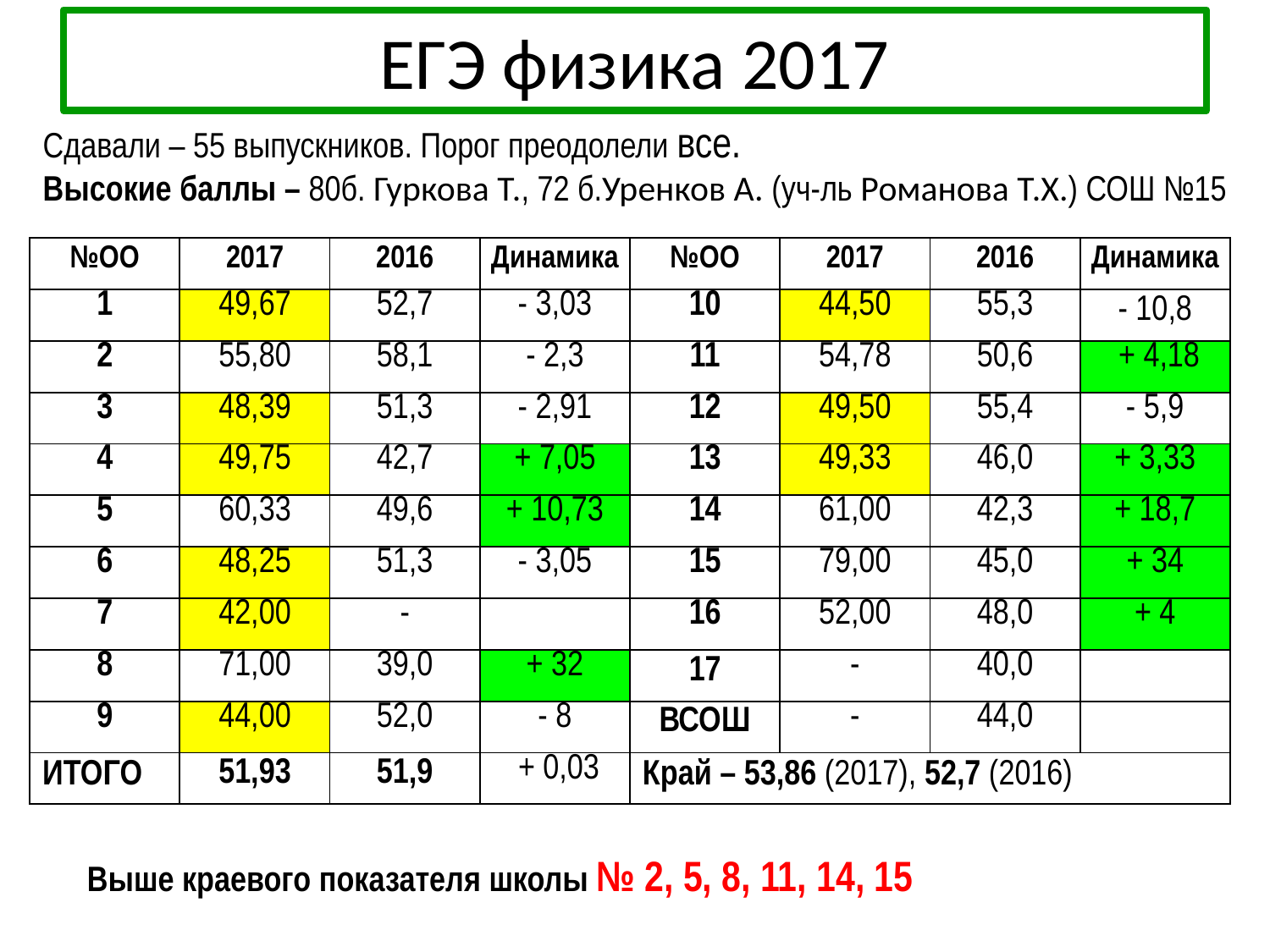

# ЕГЭ физика 2017
Сдавали – 55 выпускников. Порог преодолели все.
Высокие баллы – 80б. Гуркова Т., 72 б.Уренков А. (уч-ль Романова Т.Х.) СОШ №15
| №ОО | 2017 | 2016 | Динамика | №ОО | 2017 | 2016 | Динамика |
| --- | --- | --- | --- | --- | --- | --- | --- |
| 1 | 49,67 | 52,7 | - 3,03 | 10 | 44,50 | 55,3 | - 10,8 |
| 2 | 55,80 | 58,1 | - 2,3 | 11 | 54,78 | 50,6 | + 4,18 |
| 3 | 48,39 | 51,3 | - 2,91 | 12 | 49,50 | 55,4 | - 5,9 |
| 4 | 49,75 | 42,7 | + 7,05 | 13 | 49,33 | 46,0 | + 3,33 |
| 5 | 60,33 | 49,6 | + 10,73 | 14 | 61,00 | 42,3 | + 18,7 |
| 6 | 48,25 | 51,3 | - 3,05 | 15 | 79,00 | 45,0 | + 34 |
| 7 | 42,00 | - |  | 16 | 52,00 | 48,0 | + 4 |
| 8 | 71,00 | 39,0 | + 32 | 17 | - | 40,0 |  |
| 9 | 44,00 | 52,0 | - 8 | ВСОШ | - | 44,0 |  |
| ИТОГО | 51,93 | 51,9 | + 0,03 | Край – 53,86 (2017), 52,7 (2016) |  |  |  |
Выше краевого показателя школы № 2, 5, 8, 11, 14, 15